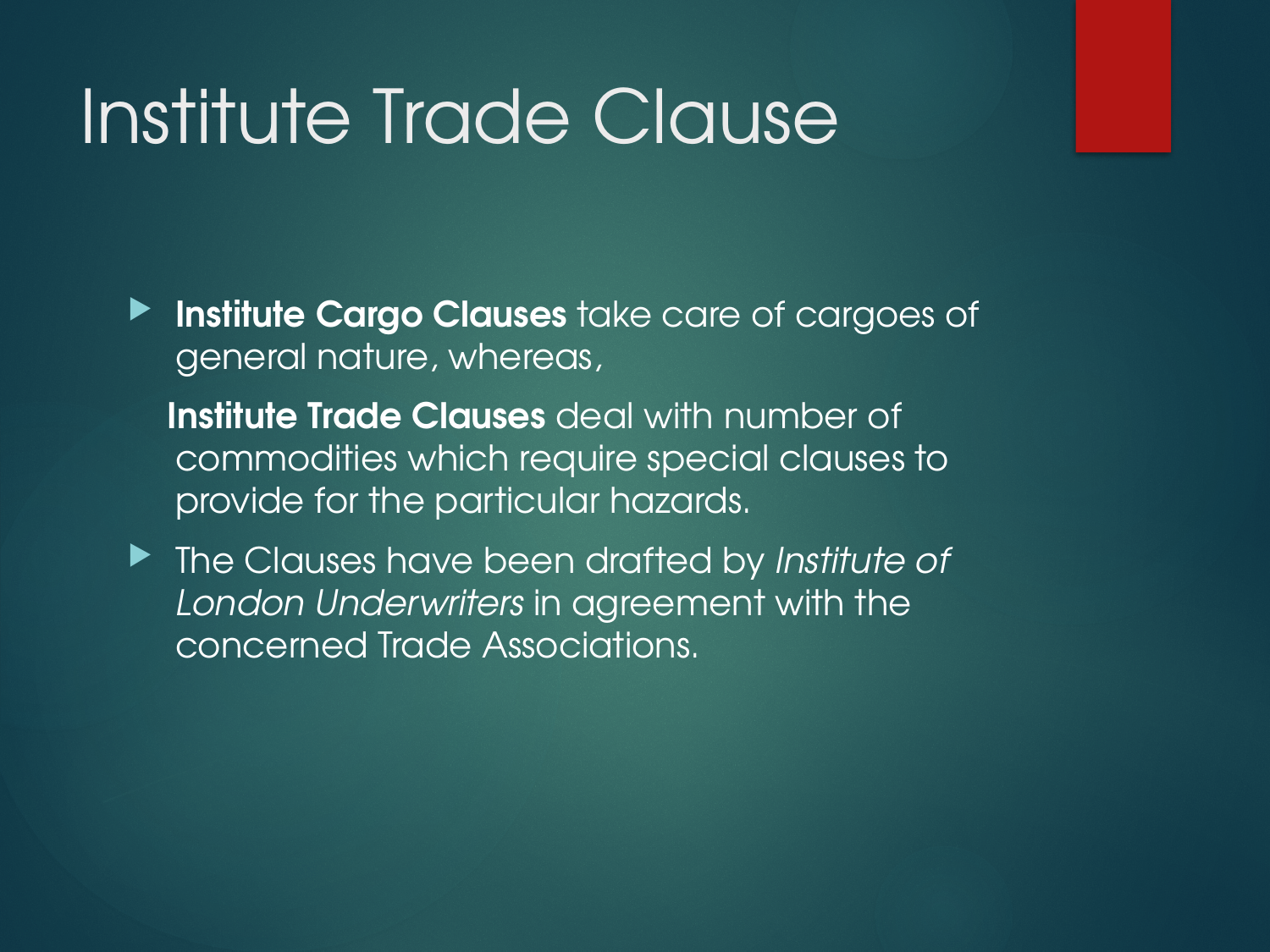

# Institute Trade Clause
Institute Cargo Clauses take care of cargoes of general nature, whereas,
    Institute Trade Clauses deal with number of commodities which require special clauses to provide for the particular hazards.
The Clauses have been drafted by Institute of London Underwriters in agreement with the concerned Trade Associations.